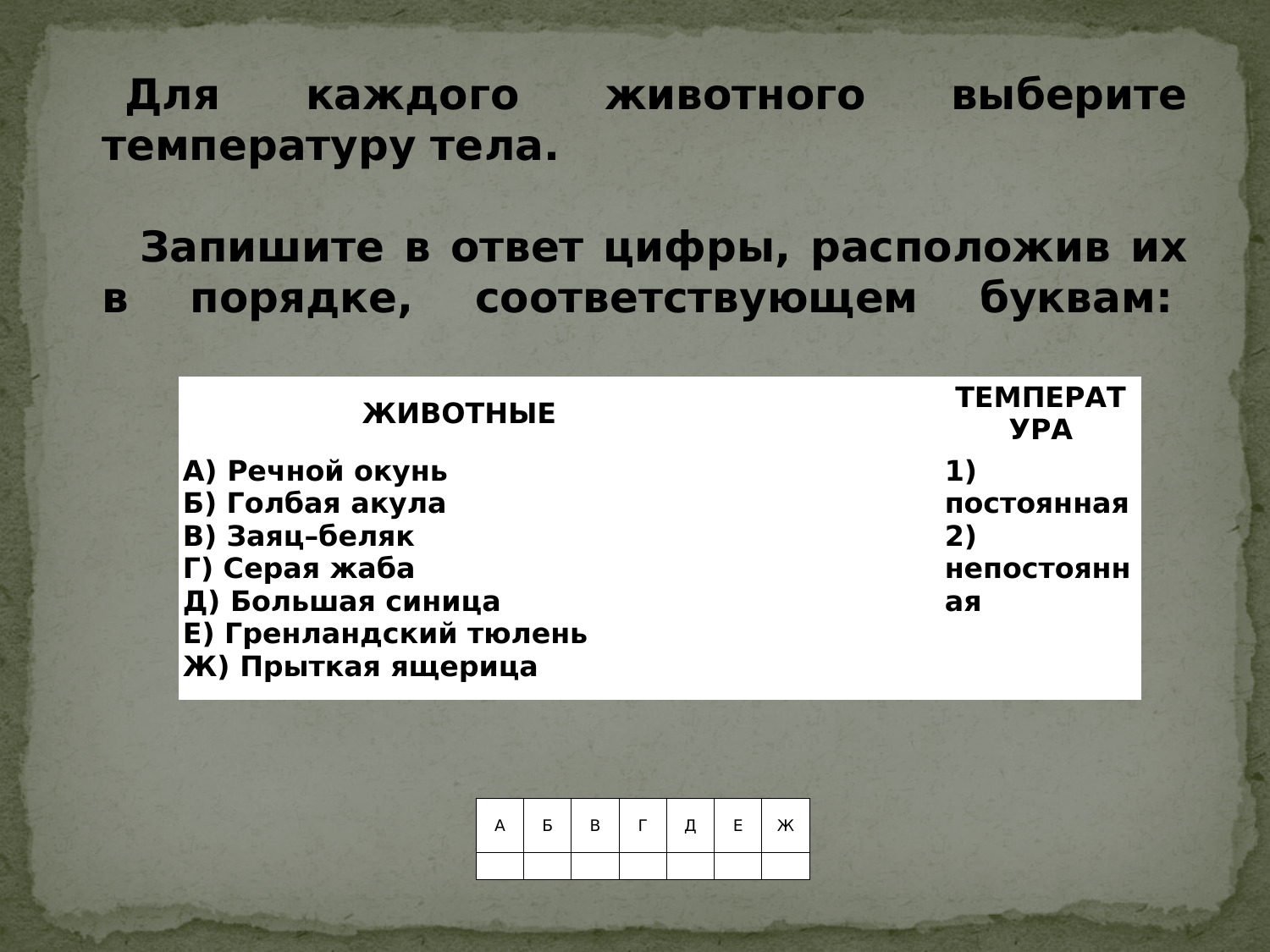

Для каждого животного выберите температуру тела.

 Запишите в ответ цифры, расположив их в порядке, соответствующем буквам:
| ЖИВОТНЫЕ |  | ТЕМПЕРАТУРА |
| --- | --- | --- |
| А) Речной окунь Б) Голбая акула В) Заяц–беляк Г) Серая жаба Д) Большая синица Е) Гренландский тюлень Ж) Прыткая ящерица |  | 1) постоянная 2) непостоянная |
| A | Б | В | Г | Д | Е | Ж |
| --- | --- | --- | --- | --- | --- | --- |
|  |  |  |  |  |  |  |